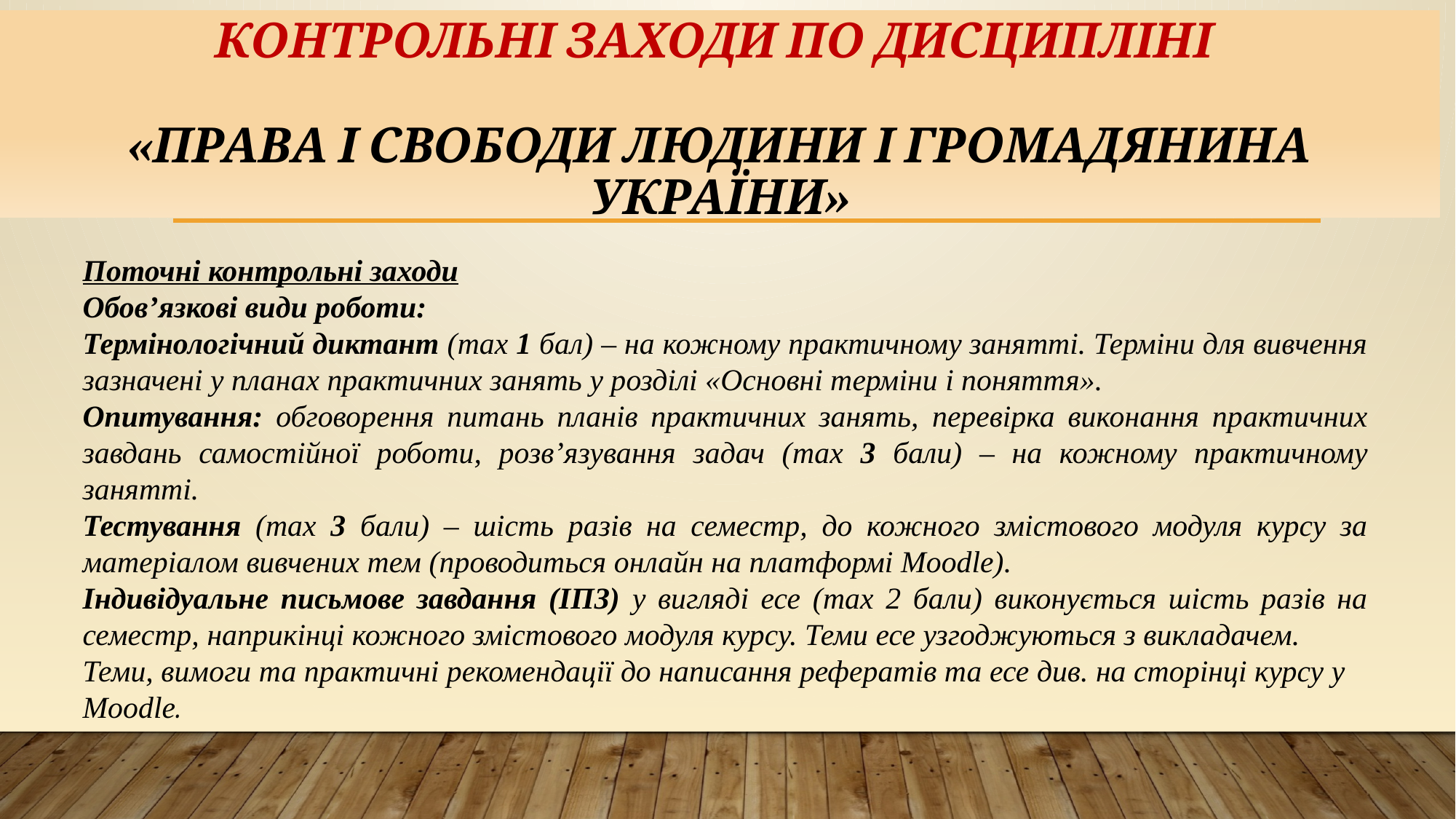

# КОНТРОЛЬНІ ЗАХОДИ ПО дисципліні «ПРАВА І СВОБОДИ ЛЮДИНИ І ГРОМАДЯНИНА УКРАЇНИ»
Поточні контрольні заходи
Обов’язкові види роботи:
Термінологічний диктант (max 1 бал) – на кожному практичному занятті. Терміни для вивчення зазначені у планах практичних занять у розділі «Основні терміни і поняття».
Опитування: обговорення питань планів практичних занять, перевірка виконання практичних завдань самостійної роботи, розв’язування задач (max 3 бали) – на кожному практичному занятті.
Тестування (max 3 бали) – шість разів на семестр, до кожного змістового модуля курсу за матеріалом вивчених тем (проводиться онлайн на платформі Moodle).
Індивідуальне письмове завдання (ІПЗ) у вигляді есе (max 2 бали) виконується шість разів на семестр, наприкінці кожного змістового модуля курсу. Теми есе узгоджуються з викладачем.
Теми, вимоги та практичні рекомендації до написання рефератів та есе див. на сторінці курсу у Moodle.